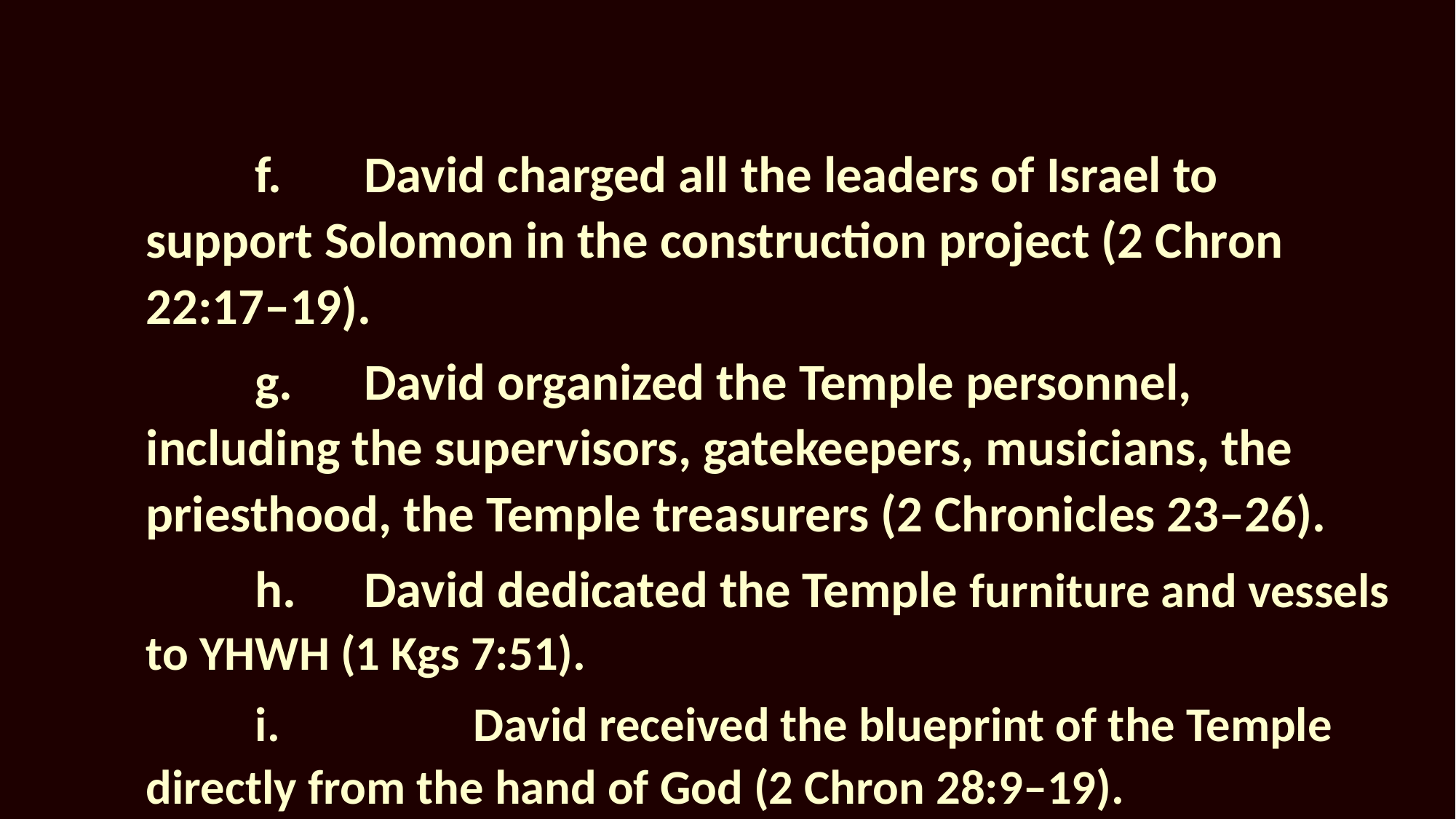

f.	David charged all the leaders of Israel to support Solomon in the construction project (2 Chron 22:17–19).
		g.	David organized the Temple personnel, including the supervisors, gatekeepers, musicians, the priesthood, the Temple treasurers (2 Chronicles 23–26).
		h.	David dedicated the Temple furniture and vessels to YHWH (1 Kgs 7:51).
		i.		David received the blueprint of the Temple directly from the hand of God (2 Chron 28:9–19).